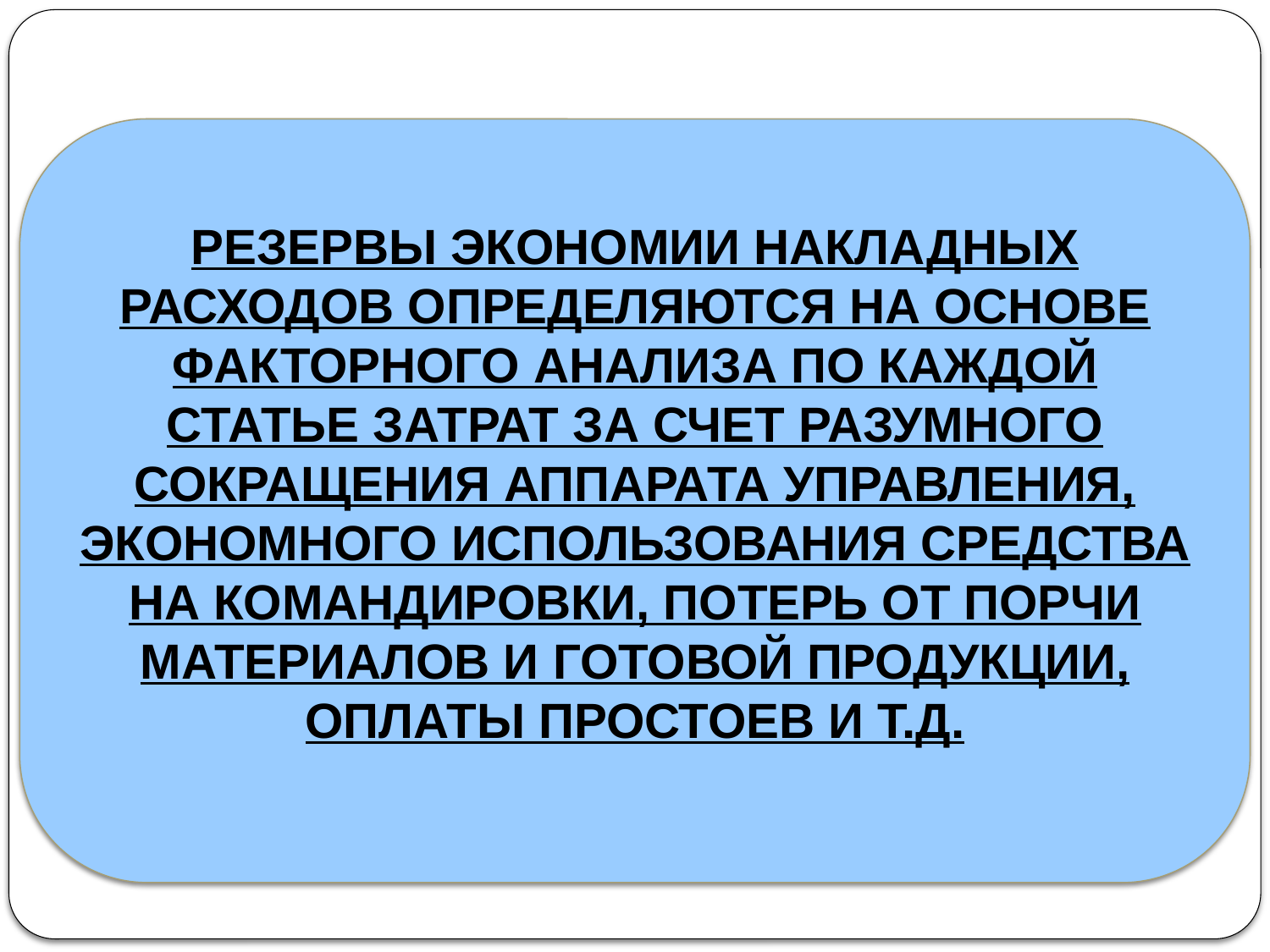

Резервы экономии накладных расходов определяются на основе факторного анализа по каждой статье затрат за счет разумного сокращения аппарата управления, экономного использования средства на командировки, потерь от порчи материалов и готовой продукции, оплаты простоев и т.д.